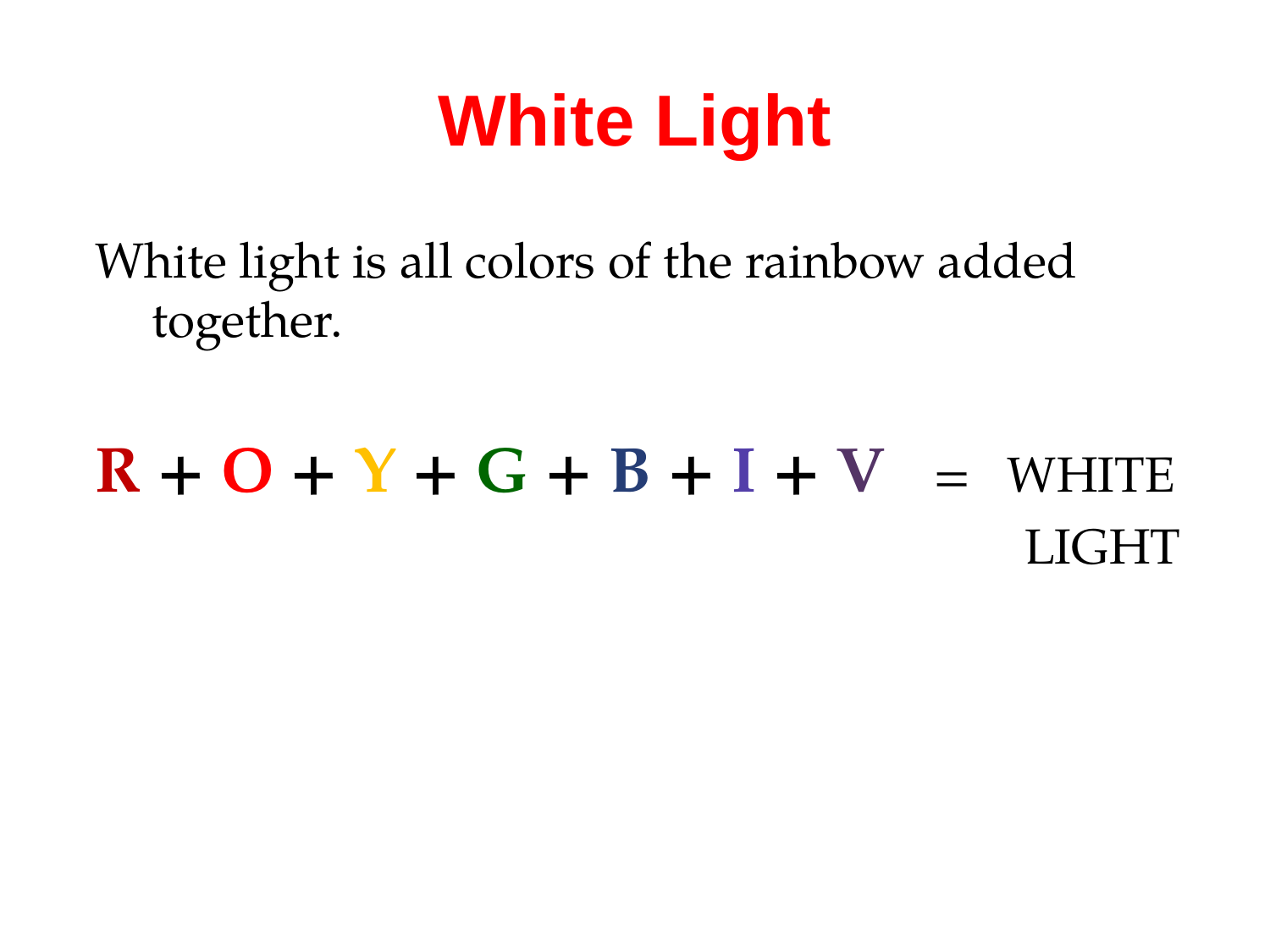

# White Light
White light is all colors of the rainbow added together.

R + O + Y + G + B + I + V   =   WHITE
							         LIGHT